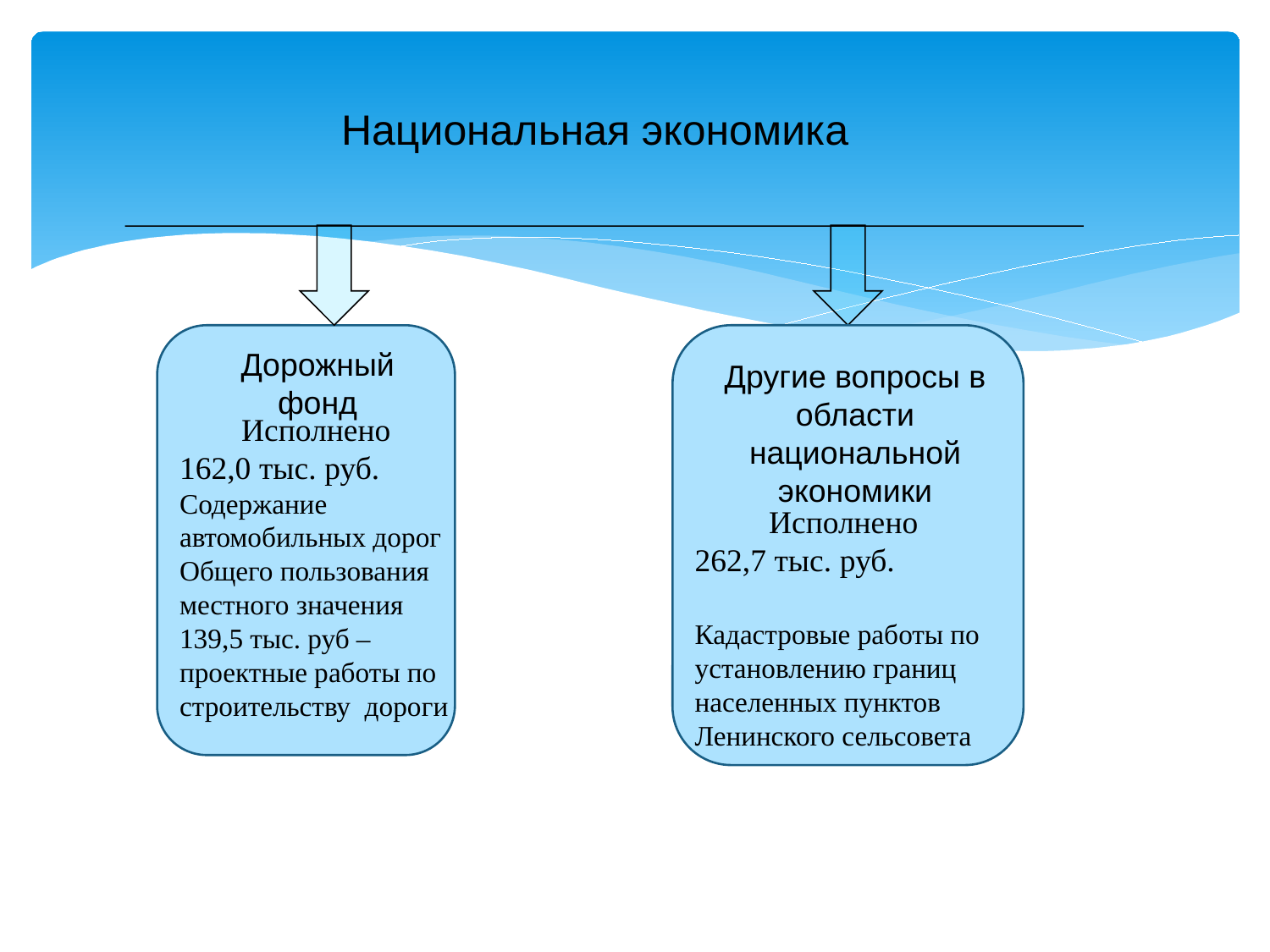

Национальная экономика

Дорожный фонд
Другие вопросы в
области национальной экономики
Исполнено
162,0 тыс. руб.
Содержание автомобильных дорог
Общего пользования местного значения
139,5 тыс. руб – проектные работы по строительству  дороги
Исполнено
262,7 тыс. руб.

Кадастровые работы по установлению границ населенных пунктов Ленинского сельсовета